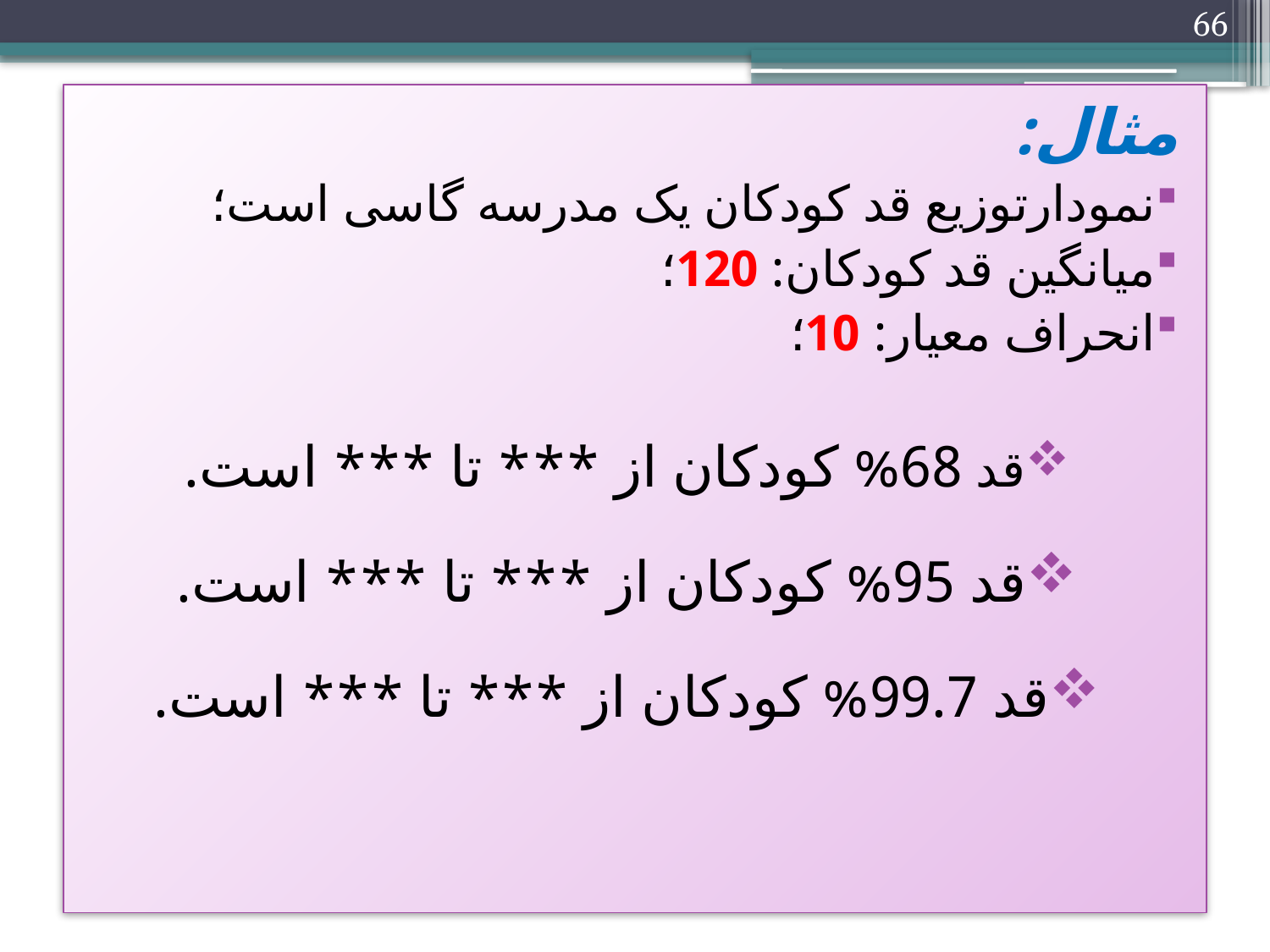

66
مثال:
نمودارتوزیع قد کودکان یک مدرسه گاسی است؛
میانگین قد کودکان: 120؛
انحراف معیار: 10؛

قد 68% کودکان از *** تا *** است.
قد 95% کودکان از *** تا *** است.
قد 99.7% کودکان از *** تا *** است.